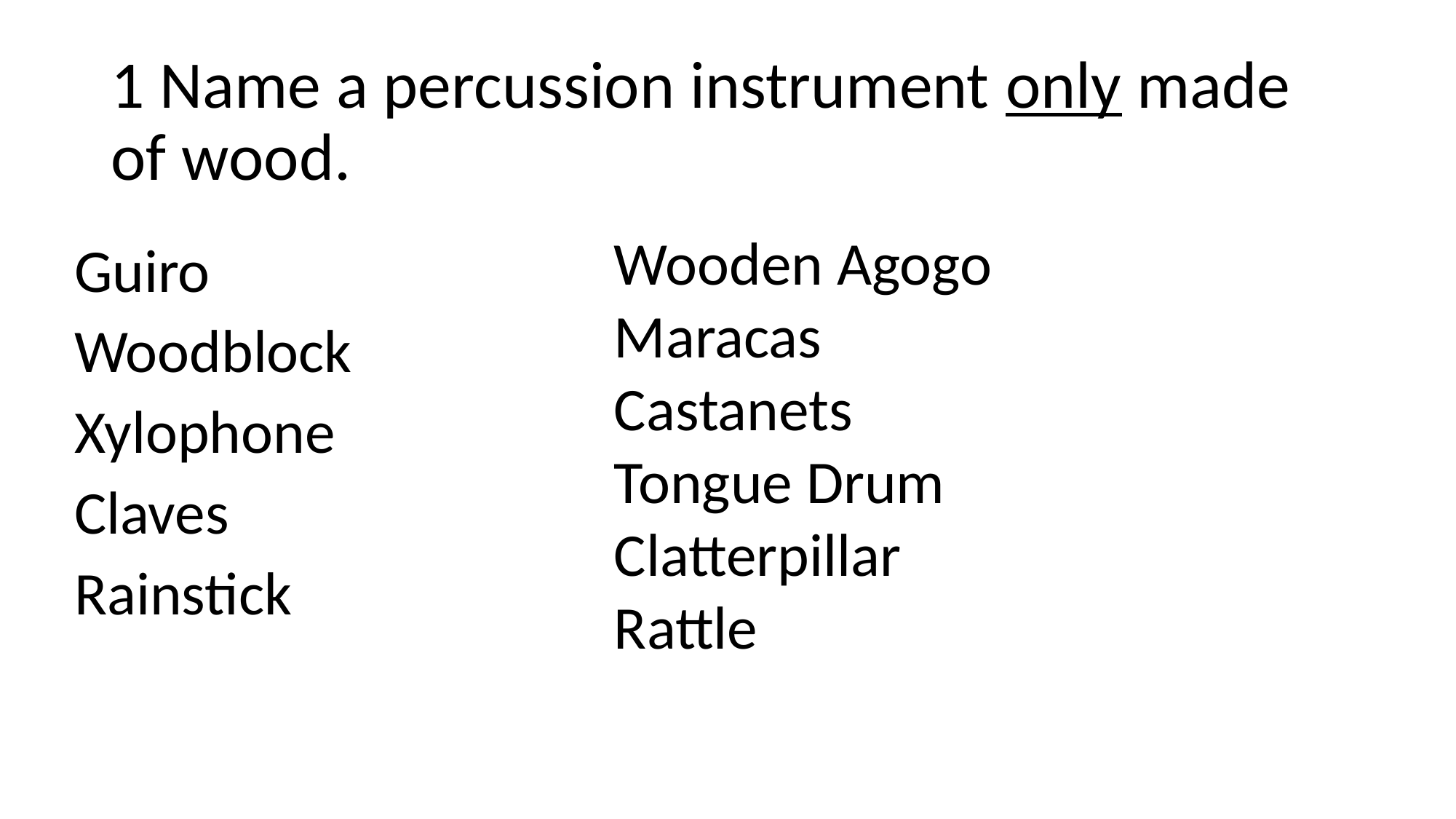

# 1 Name a percussion instrument only made of wood.
Wooden Agogo
Maracas
Castanets
Tongue Drum
Clatterpillar
Rattle
Guiro
Woodblock
Xylophone
Claves
Rainstick